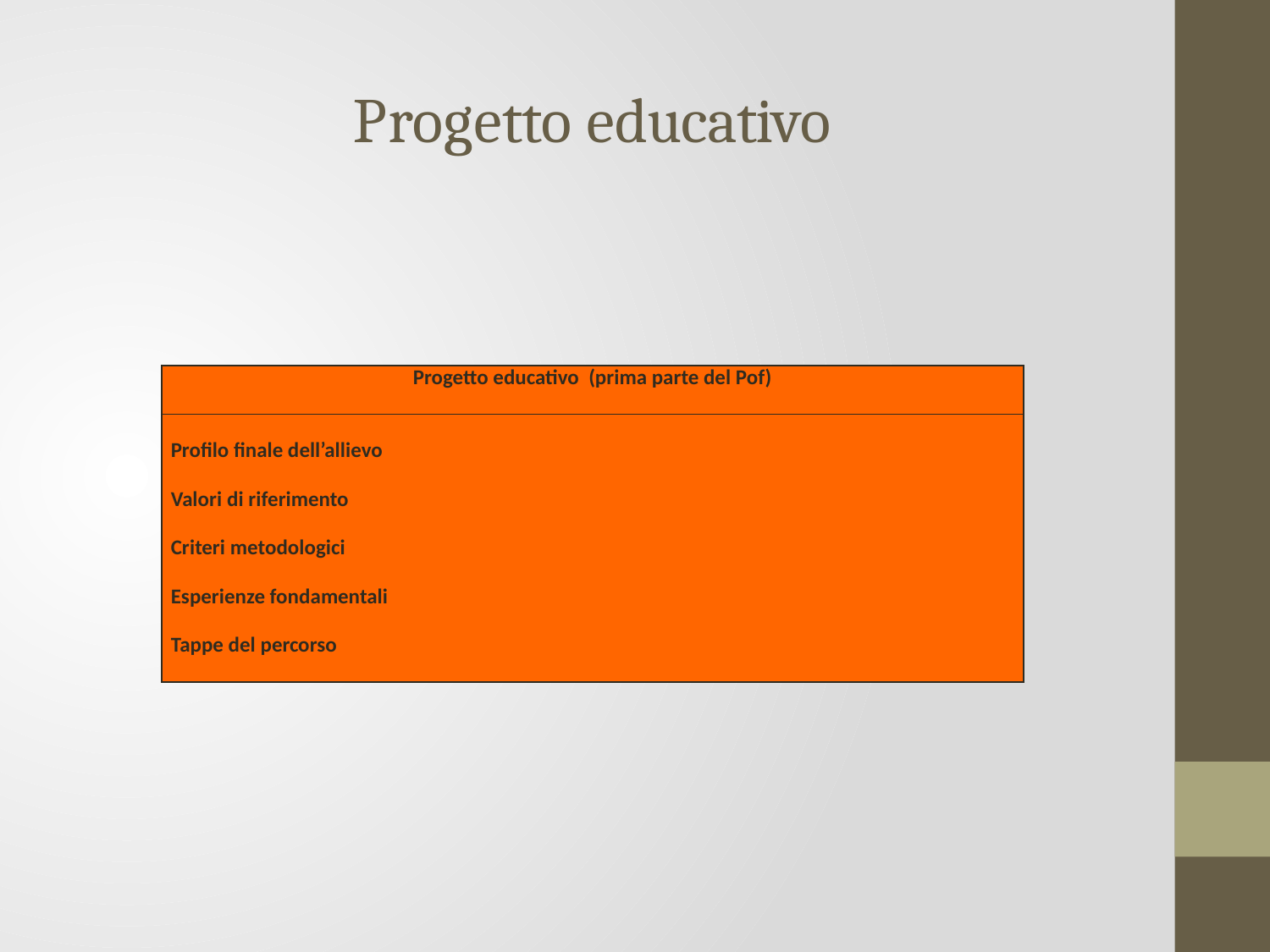

# Progetto educativo
| Progetto educativo (prima parte del Pof) |
| --- |
| Profilo finale dell’allievo   Valori di riferimento   Criteri metodologici   Esperienze fondamentali   Tappe del percorso |